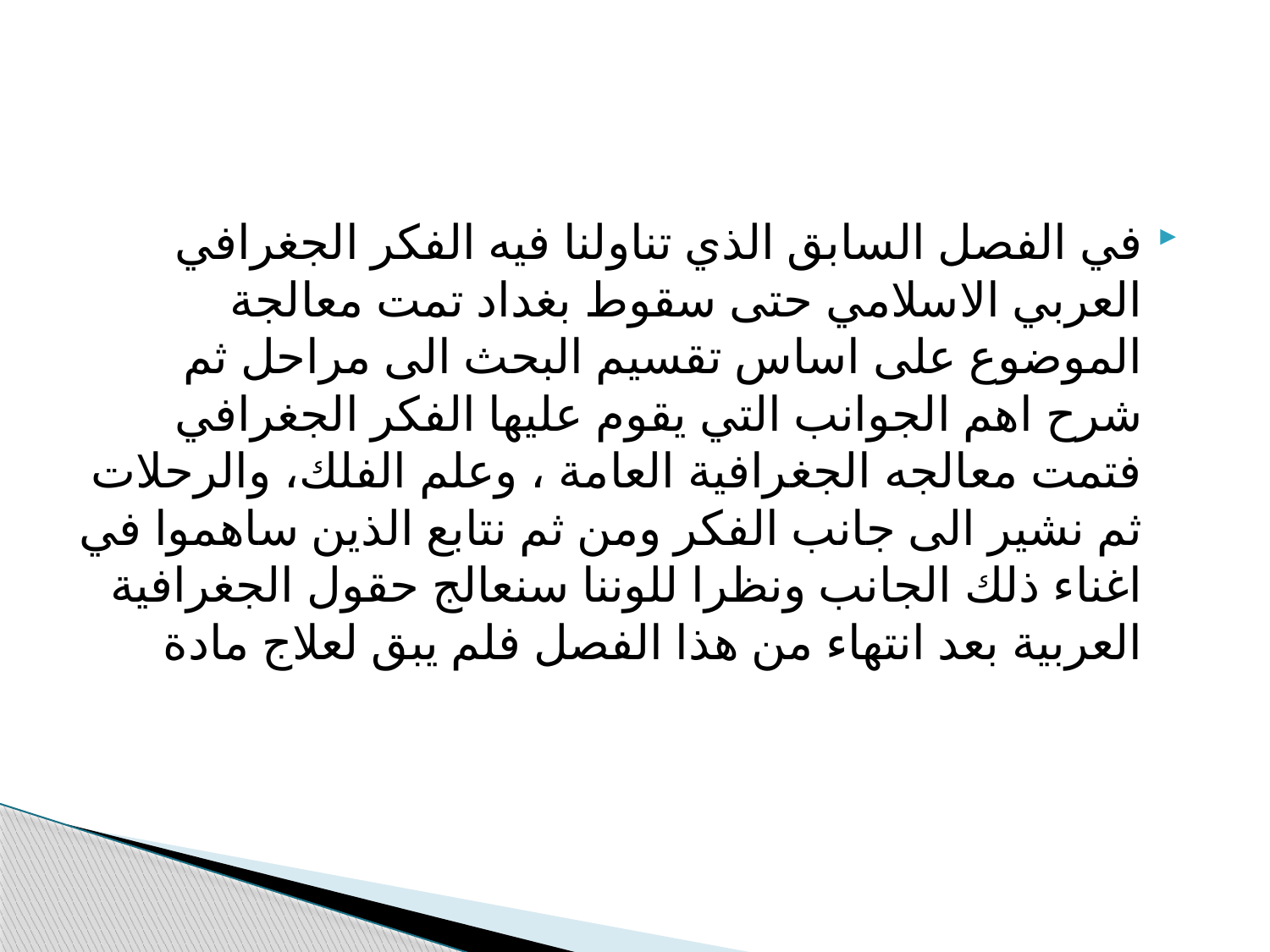

في الفصل السابق الذي تناولنا فيه الفكر الجغرافي العربي الاسلامي حتى سقوط بغداد تمت معالجة الموضوع على اساس تقسيم البحث الى مراحل ثم شرح اهم الجوانب التي يقوم عليها الفكر الجغرافي فتمت معالجه الجغرافية العامة ، وعلم الفلك، والرحلات ثم نشير الى جانب الفكر ومن ثم نتابع الذين ساهموا في اغناء ذلك الجانب ونظرا للوننا سنعالج حقول الجغرافية العربية بعد انتهاء من هذا الفصل فلم يبق لعلاج مادة